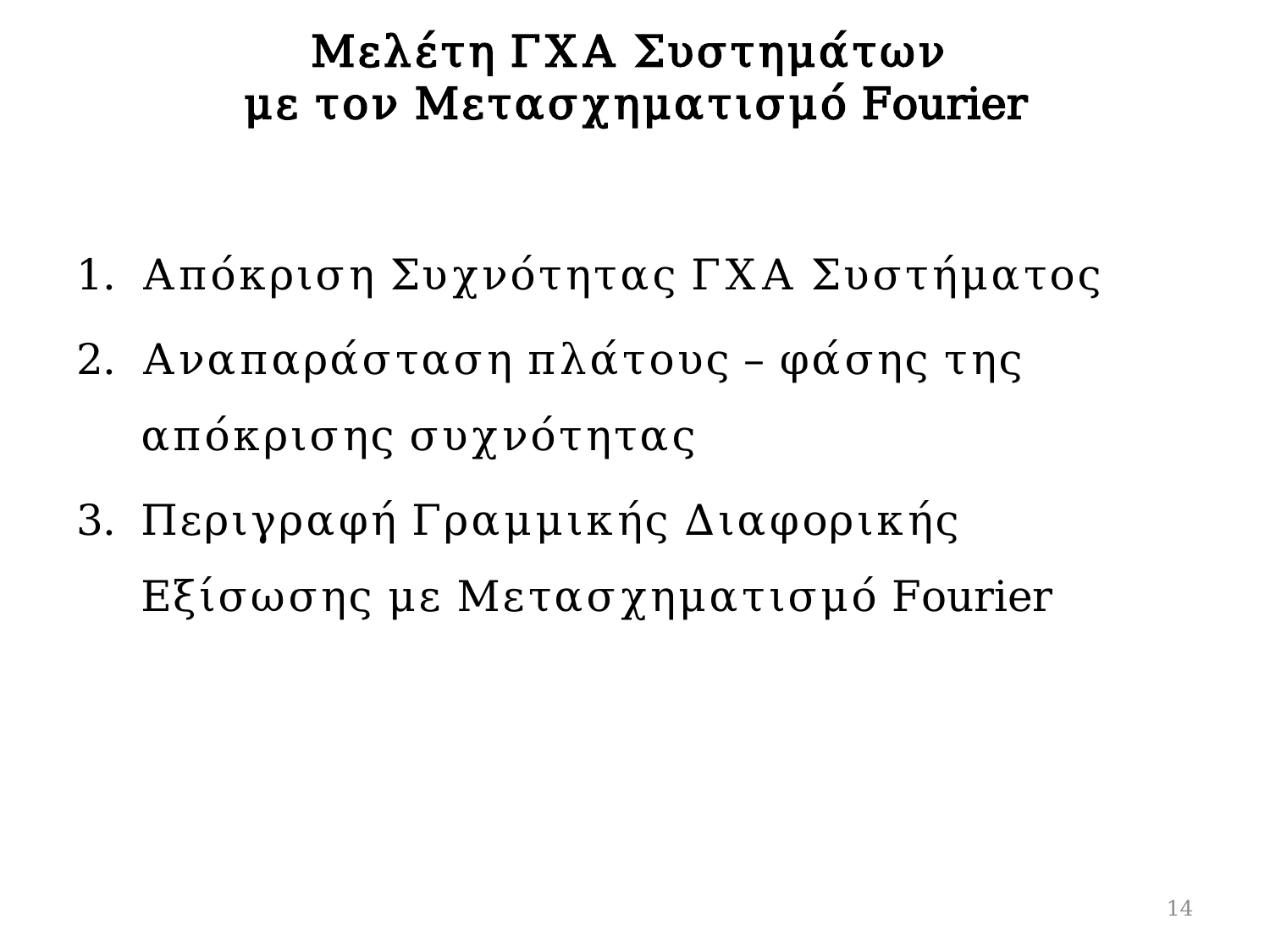

# Μελέτη ΓΧΑ Συστημάτων με τον Μετασχηματισμό Fourier
Απόκριση Συχνότητας ΓΧΑ Συστήματος
Αναπαράσταση πλάτους – φάσης της απόκρισης συχνότητας
Περιγραφή Γραμμικής Διαφορικής Εξίσωσης με Μετασχηματισμό Fourier

14